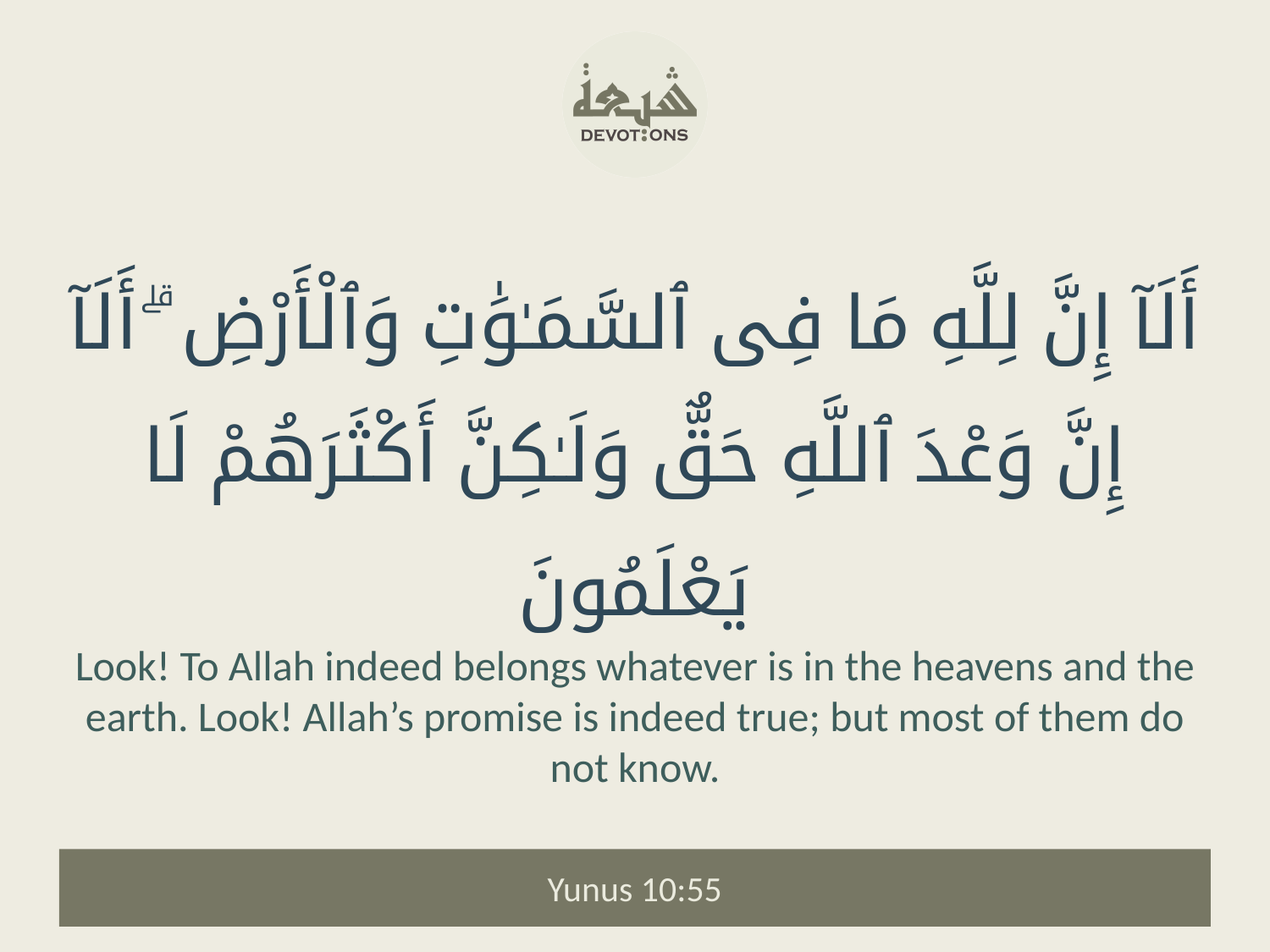

أَلَآ إِنَّ لِلَّهِ مَا فِى ٱلسَّمَـٰوَٰتِ وَٱلْأَرْضِ ۗ أَلَآ إِنَّ وَعْدَ ٱللَّهِ حَقٌّ وَلَـٰكِنَّ أَكْثَرَهُمْ لَا يَعْلَمُونَ
Look! To Allah indeed belongs whatever is in the heavens and the earth. Look! Allah’s promise is indeed true; but most of them do not know.
Yunus 10:55